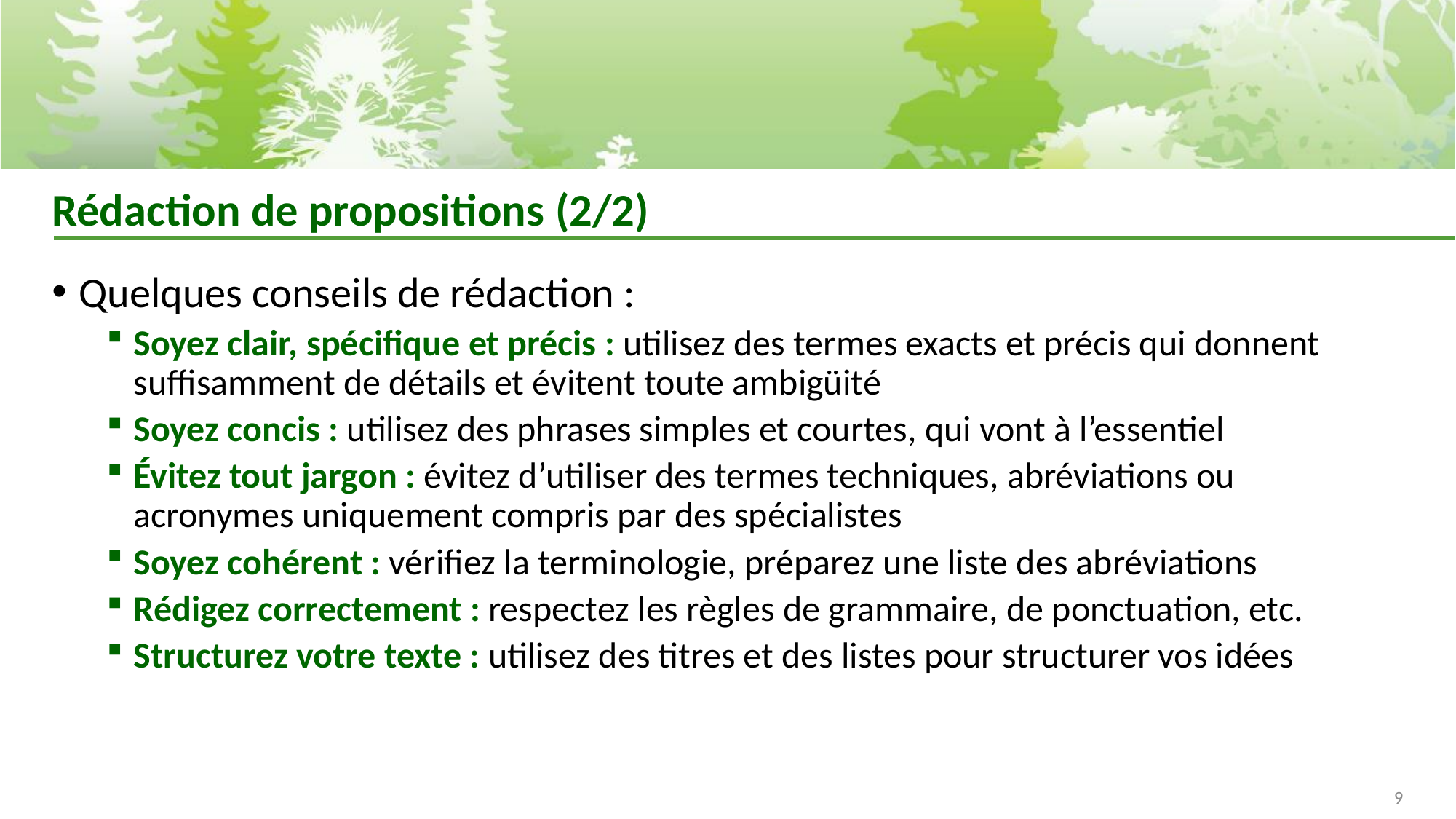

# Rédaction de propositions (2/2)
Quelques conseils de rédaction :
Soyez clair, spécifique et précis : utilisez des termes exacts et précis qui donnent suffisamment de détails et évitent toute ambigüité
Soyez concis : utilisez des phrases simples et courtes, qui vont à l’essentiel
Évitez tout jargon : évitez d’utiliser des termes techniques, abréviations ou acronymes uniquement compris par des spécialistes
Soyez cohérent : vérifiez la terminologie, préparez une liste des abréviations
Rédigez correctement : respectez les règles de grammaire, de ponctuation, etc.
Structurez votre texte : utilisez des titres et des listes pour structurer vos idées

9